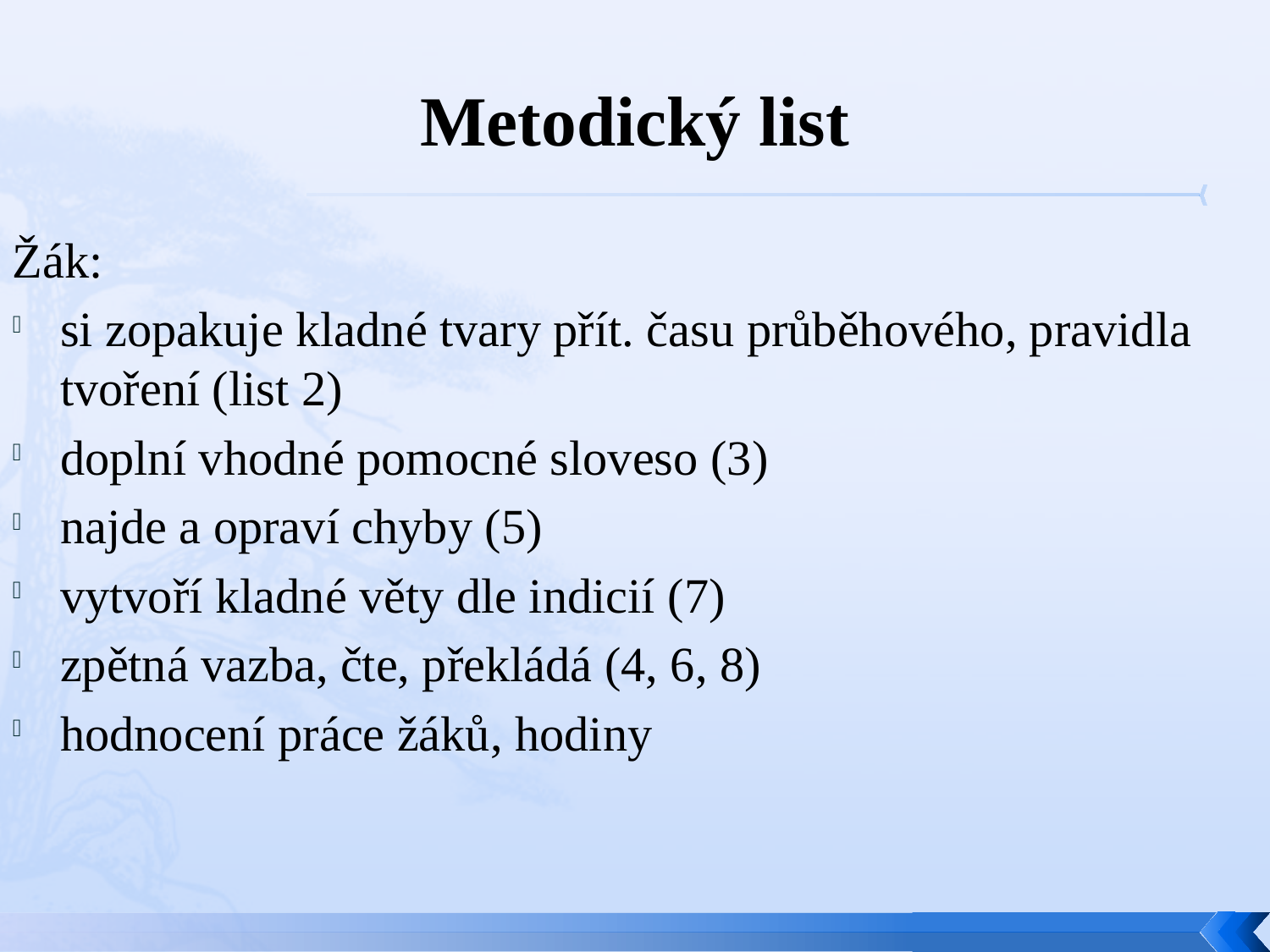

# Metodický list
Žák:
si zopakuje kladné tvary přít. času průběhového, pravidla tvoření (list 2)
doplní vhodné pomocné sloveso (3)
najde a opraví chyby (5)
vytvoří kladné věty dle indicií (7)
zpětná vazba, čte, překládá (4, 6, 8)
hodnocení práce žáků, hodiny